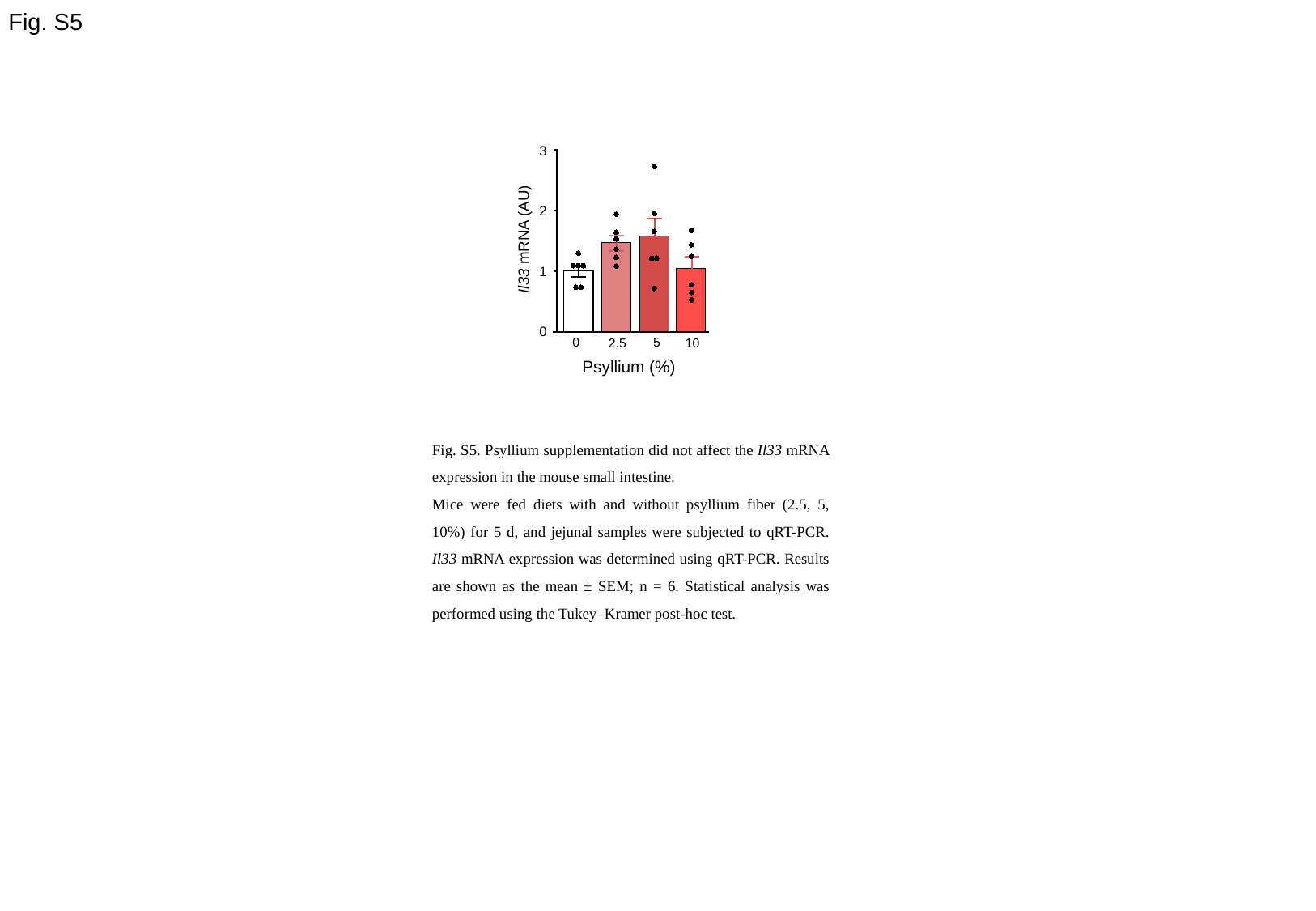

Fig. S5
3

2

Il33 mRNA (AU)

1

0

0
5
2.5
10
Psyllium (%)
Fig. S5. Psyllium supplementation did not affect the Il33 mRNA expression in the mouse small intestine.
Mice were fed diets with and without psyllium fiber (2.5, 5, 10%) for 5 d, and jejunal samples were subjected to qRT-PCR. Il33 mRNA expression was determined using qRT-PCR. Results are shown as the mean ± SEM; n = 6. Statistical analysis was performed using the Tukey–Kramer post-hoc test.